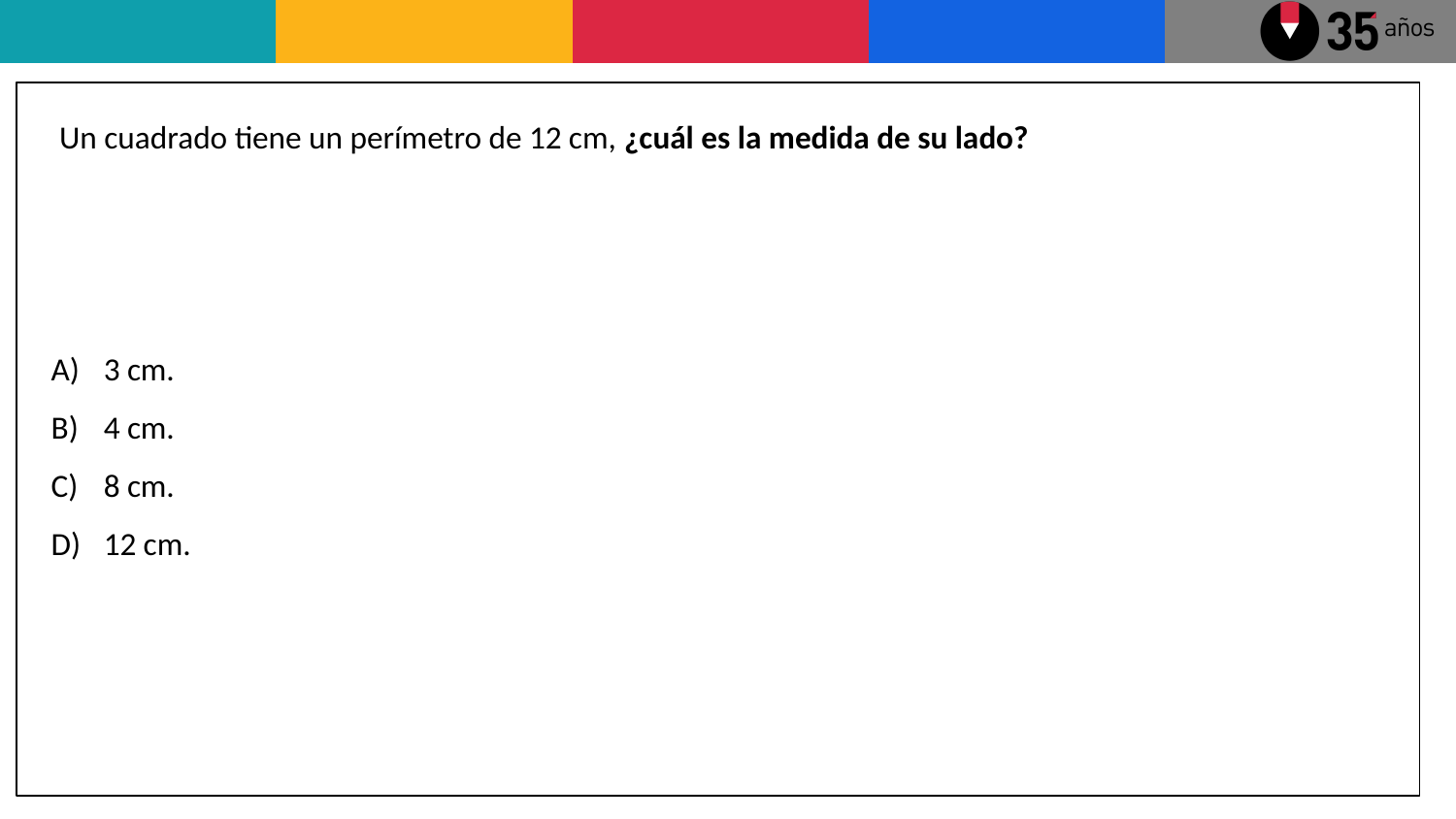

Un cuadrado tiene un perímetro de 12 cm, ¿cuál es la medida de su lado?

3 cm.
4 cm.
8 cm.
12 cm.